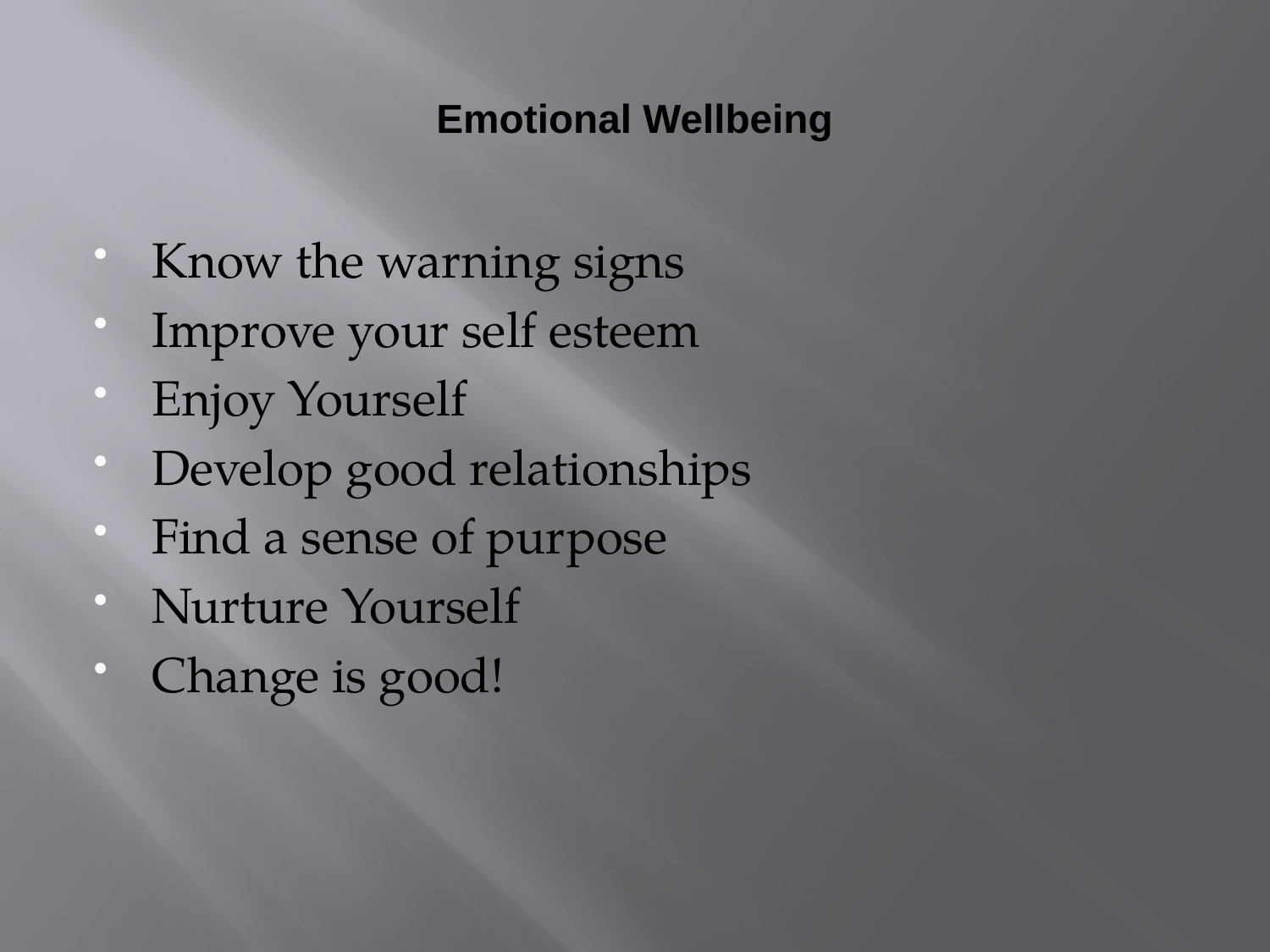

# Emotional Wellbeing
Know the warning signs
Improve your self esteem
Enjoy Yourself
Develop good relationships
Find a sense of purpose
Nurture Yourself
Change is good!